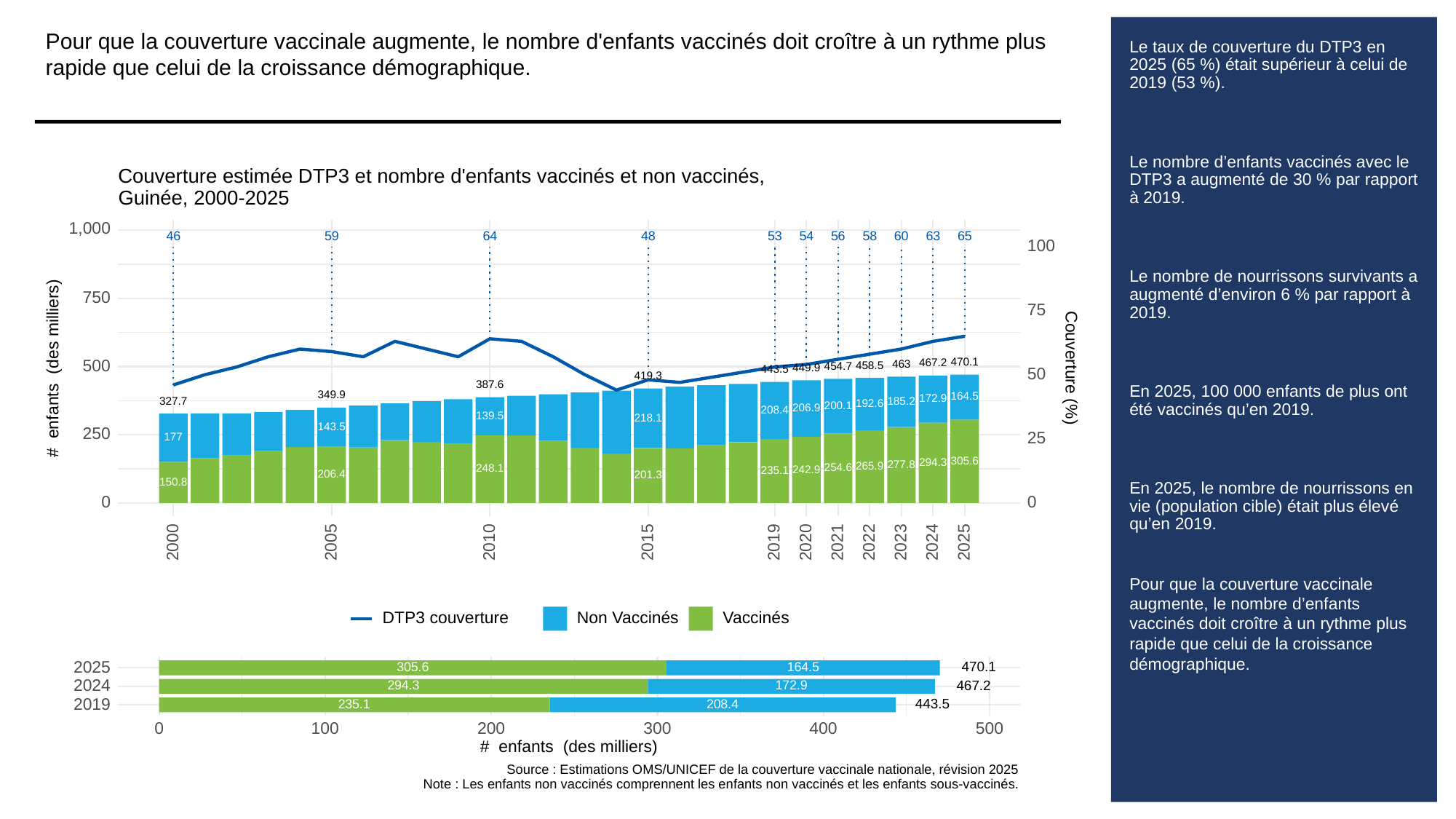

Pour que la couverture vaccinale augmente, le nombre d'enfants vaccinés doit croître à un rythme plus rapide que celui de la croissance démographique.
# Le taux de couverture du DTP3 en 2025 (65 %) était supérieur à celui de 2019 (53 %).

Le nombre d’enfants vaccinés avec le DTP3 a augmenté de 30 % par rapport à 2019.

Le nombre de nourrissons survivants a augmenté d’environ 6 % par rapport à 2019.

En 2025, 100 000 enfants de plus ont été vaccinés qu’en 2019.

En 2025, le nombre de nourrissons en vie (population cible) était plus élevé qu’en 2019.

Pour que la couverture vaccinale augmente, le nombre d’enfants vaccinés doit croître à un rythme plus rapide que celui de la croissance démographique.

Couverture estimée DTP3 et nombre d'enfants vaccinés et non vaccinés,
Guinée, 2000-2025

1,000

53
63
46
59
64
48
56
58
60
65
54
100

750

75

470.1
467.2
500
463
#  enfants  (des milliers)
Couverture (%)
458.5
454.7
449.9
443.5

50
419.3

387.6

349.9

164.5

172.9

327.7
185.2

192.6

200.1

206.9

208.4

139.5

218.1

143.5

250

25

177

305.6

294.3
277.8

265.9
254.6
248.1
242.9
235.1

206.4
201.3
150.8
0
0

2023
2000
2005
2010
2015
2019
2020
2021
2022
2024
2025

DTP3 couverture
Non Vaccinés
Vaccinés

2025
470.1
305.6
164.5

2024
467.2
294.3
172.9

2019
443.5
235.1
208.4

300
0
100
200
400
500
#  enfants  (des milliers)
Source : Estimations OMS/UNICEF de la couverture vaccinale nationale, révision 2025
Note : Les enfants non vaccinés comprennent les enfants non vaccinés et les enfants sous-vaccinés.